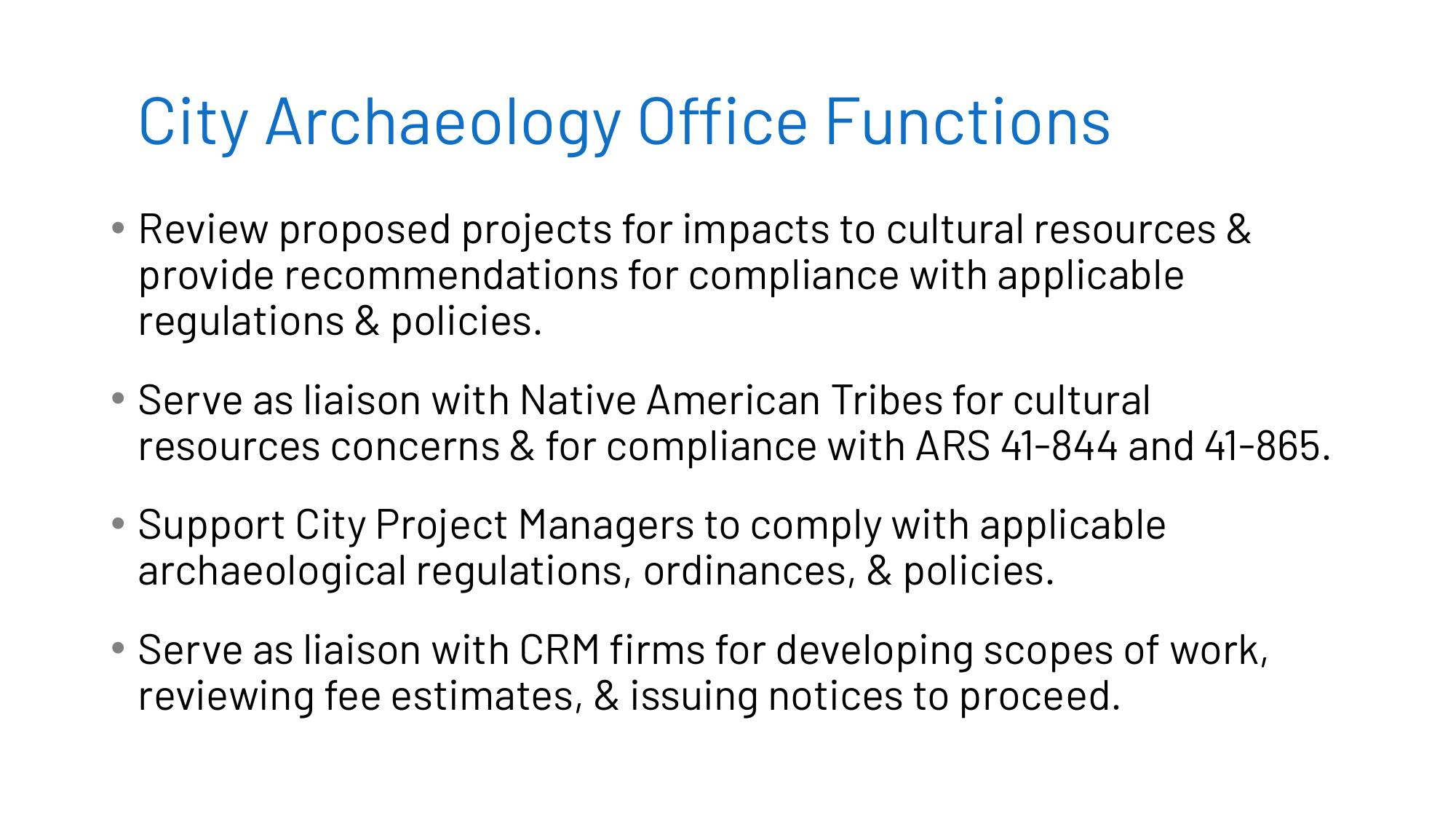

# City Archaeology Office Functions
Review proposed projects for impacts to cultural resources & provide recommendations for compliance with applicable regulations & policies.
Serve as liaison with Native American Tribes for cultural resources concerns & for compliance with ARS 41-844 and 41-865.
Support City Project Managers to comply with applicable archaeological regulations, ordinances, & policies.
Serve as liaison with CRM firms for developing scopes of work, reviewing fee estimates, & issuing notices to proceed.